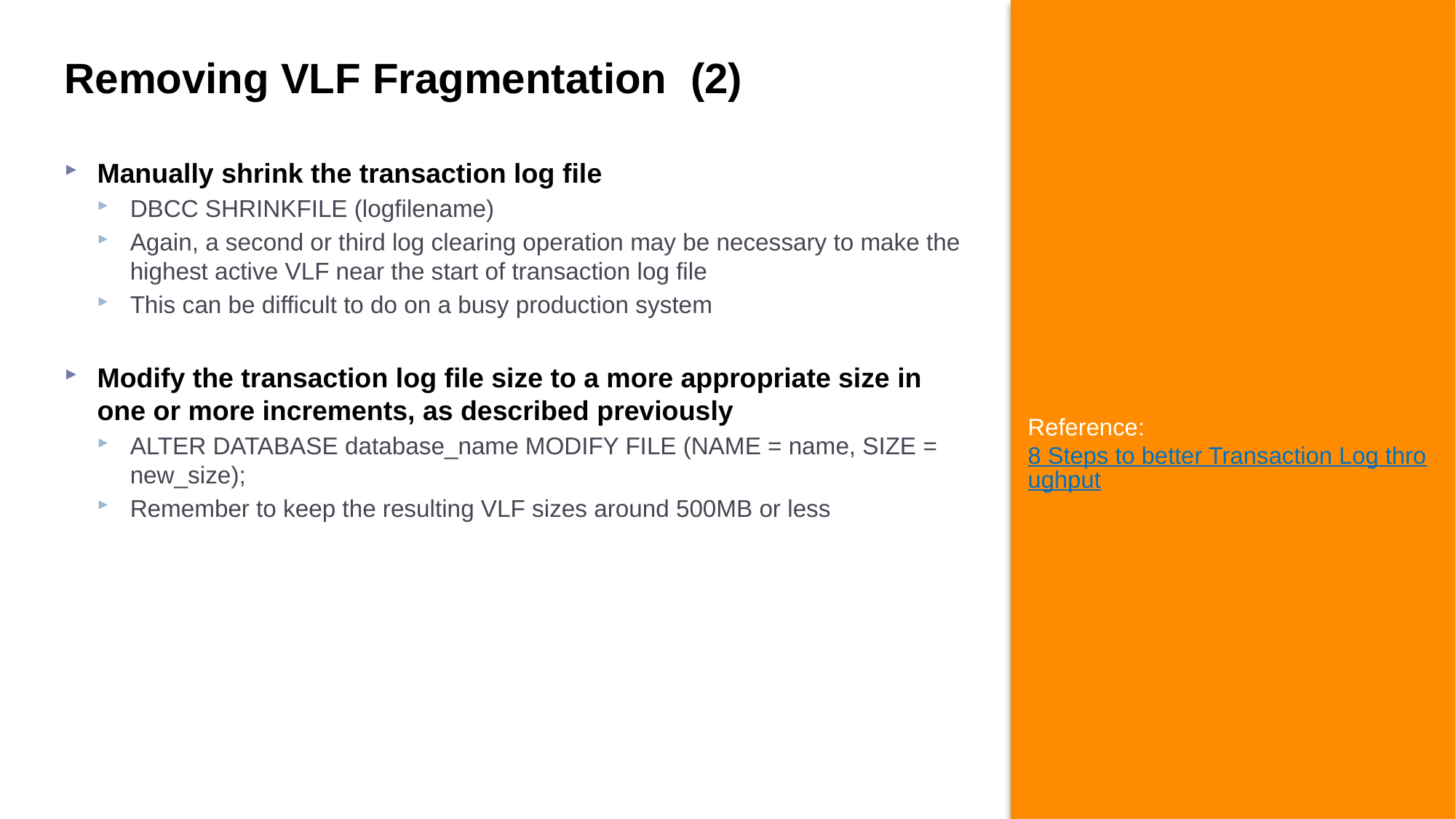

# Removing VLF Fragmentation  (2)
Manually shrink the transaction log file
DBCC SHRINKFILE (logfilename)
Again, a second or third log clearing operation may be necessary to make the highest active VLF near the start of transaction log file
This can be difficult to do on a busy production system

Modify the transaction log file size to a more appropriate size in one or more increments, as described previously
ALTER DATABASE database_name MODIFY FILE (NAME = name, SIZE = new_size);
Remember to keep the resulting VLF sizes around 500MB or less
Reference:
8 Steps to better Transaction Log throughput